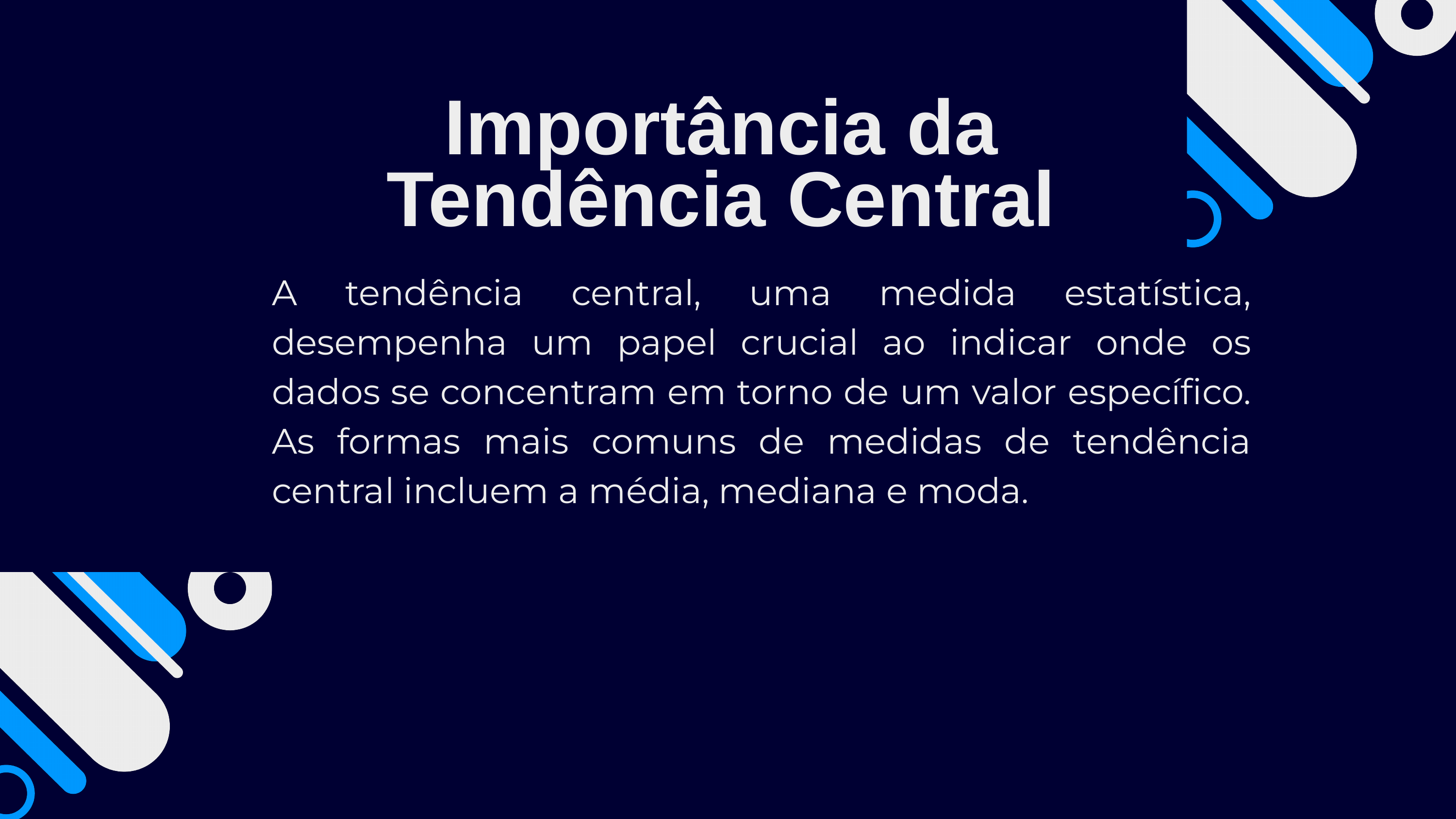

Importância da Tendência Central

A tendência central, uma medida estatística, desempenha um papel crucial ao indicar onde os dados se concentram em torno de um valor específico. As formas mais comuns de medidas de tendência central incluem a média, mediana e moda.